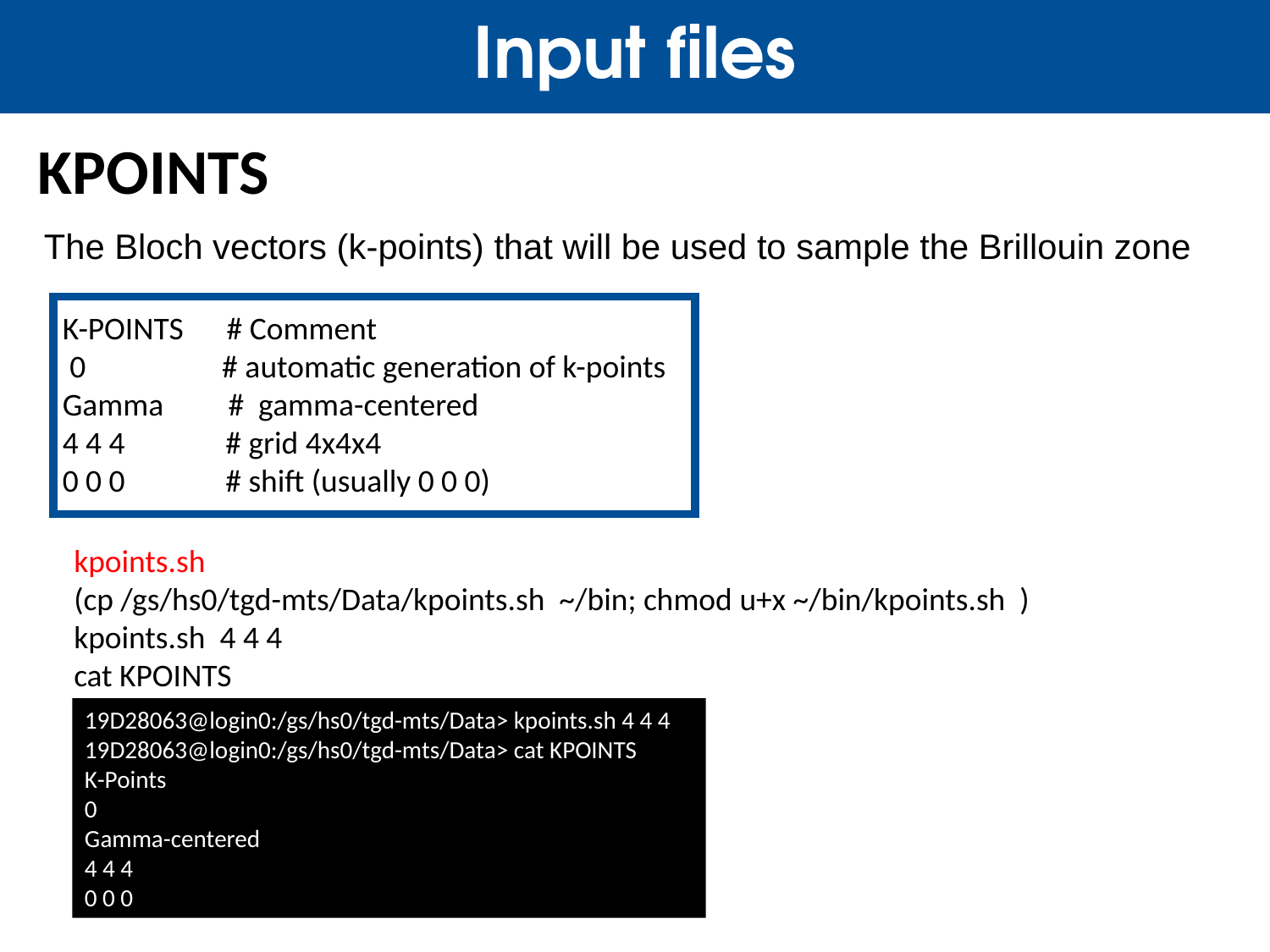

Input files
KPOINTS
The Bloch vectors (k-points) that will be used to sample the Brillouin zone

K-POINTS      # Comment
 0                   # automatic generation of k-points
Gamma         #  gamma-centered
4 4 4              # grid 4x4x4
0 0 0              # shift (usually 0 0 0)
kpoints.sh
(cp /gs/hs0/tgd-mts/Data/kpoints.sh  ~/bin; chmod u+x ~/bin/kpoints.sh  )
kpoints.sh  4 4 4
cat KPOINTS
19D28063@login0:/gs/hs0/tgd-mts/Data> kpoints.sh 4 4 4
19D28063@login0:/gs/hs0/tgd-mts/Data> cat KPOINTS
K-Points
0
Gamma-centered
4 4 4
0 0 0